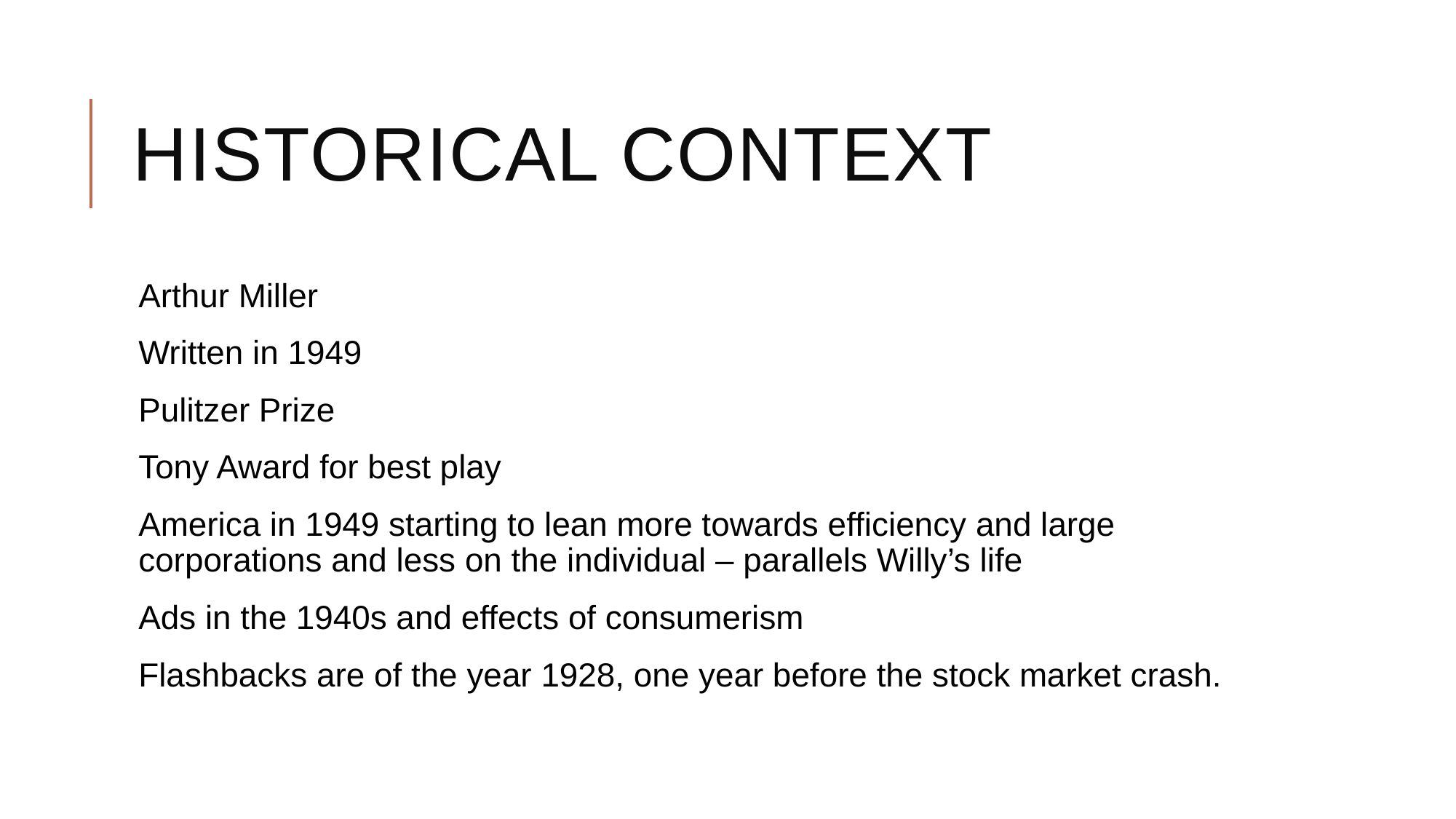

# Historical context
Arthur Miller
Written in 1949
Pulitzer Prize
Tony Award for best play
America in 1949 starting to lean more towards efficiency and large corporations and less on the individual – parallels Willy’s life
Ads in the 1940s and effects of consumerism
Flashbacks are of the year 1928, one year before the stock market crash.